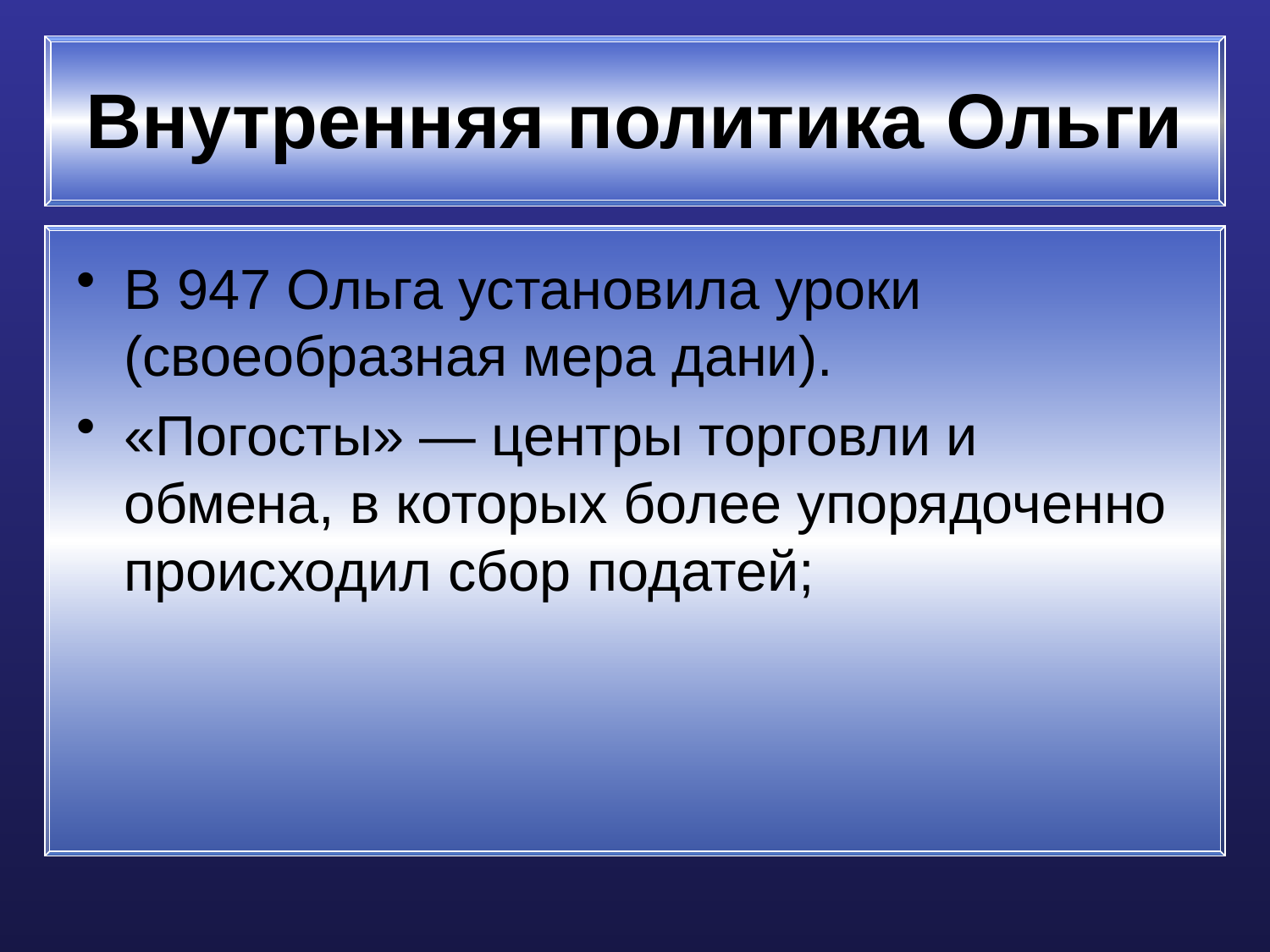

# Внутренняя политика Ольги
В 947 Ольга установила уроки (своеобразная мера дани).
«Погосты» — центры торговли и обмена, в которых более упорядоченно происходил сбор податей;